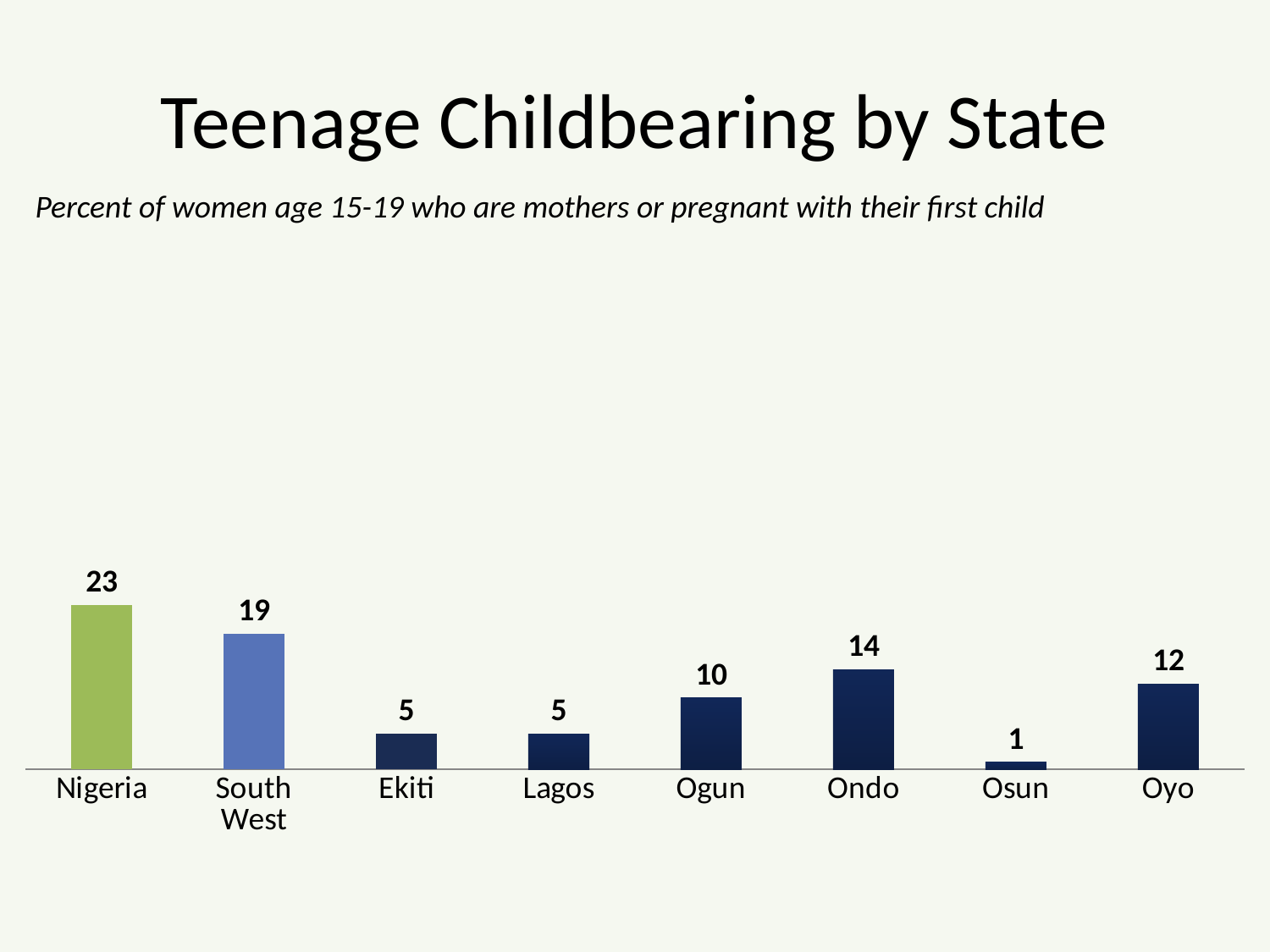

# Teenage Childbearing by State
Percent of women age 15-19 who are mothers or pregnant with their first child

### Chart

| Category | Series 1 |
|---|---|
| Nigeria | 23.0 |
| South West | 19.0 |
| Ekiti | 5.0 |
| Lagos | 5.0 |
| Ogun | 10.0 |
| Ondo | 14.0 |
| Osun | 1.0 |
| Oyo | 12.0 |